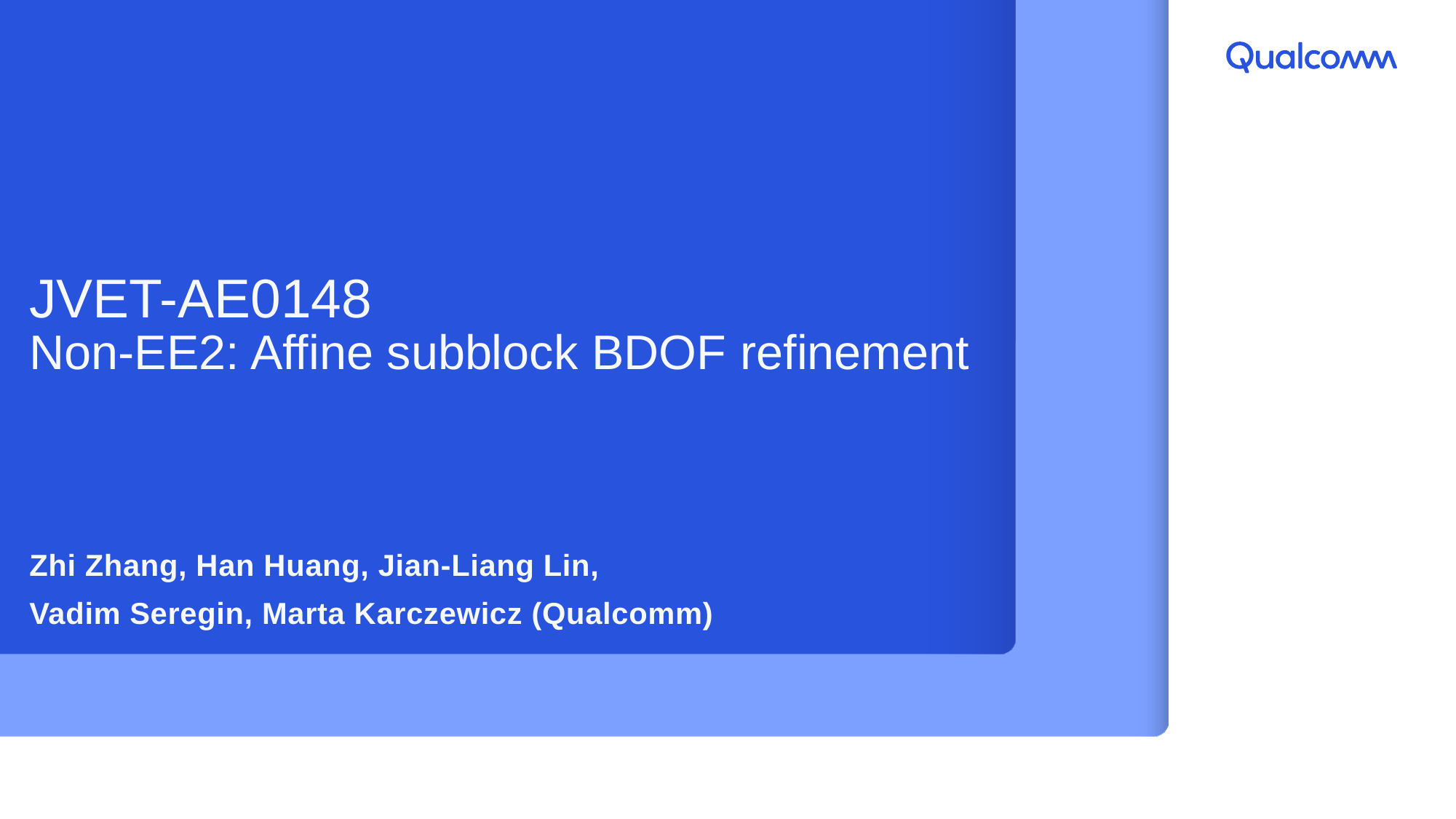

# JVET-AE0148 Non-EE2: Affine subblock BDOF refinement
Zhi Zhang, Han Huang, Jian-Liang Lin,
Vadim Seregin, Marta Karczewicz (Qualcomm)